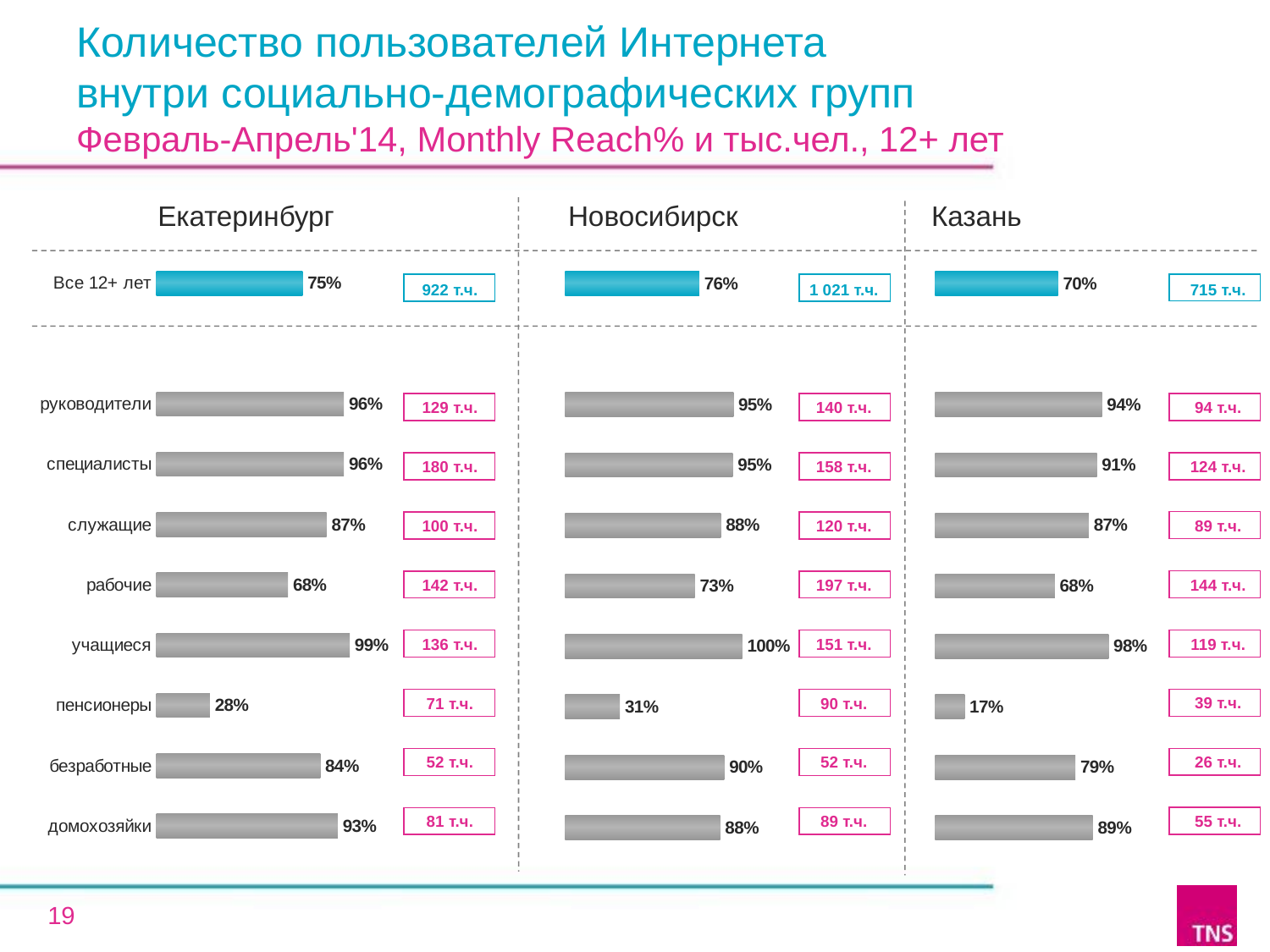

# Количество пользователей Интернета внутри социально-демографических групп Февраль-Апрель'14, Monthly Reach% и тыс.чел., 12+ лет
Екатеринбург
Новосибирск
Казань

### Chart

| Category | % |
|---|---|
| Все 12+ лет | 75.1 |
|  | None |
| руководители | 96.3 |
| специалисты | 96.3 |
| служащие | 87.4 |
| рабочие | 67.6 |
| учащиеся | 99.3 |
| пенсионеры | 27.5 |
| безработные | 84.2 |
| домохозяйки | 93.1 |

### Chart

| Category | % |
|---|---|
| Все 12+ лет | 75.8 |
|  | None |
| руководители | 95.1 |
| специалисты | 94.7 |
| служащие | 88.0 |
| рабочие | 73.3 |
| учащиеся | 100.0 |
| пенсионеры | 31.0 |
| безработные | 89.9 |
| домохозяйки | 87.6 |

### Chart

| Category | % |
|---|---|
| Все 12+ лет | 69.5 |
|  | None |
| руководители | 94.3 |
| специалисты | 91.4 |
| служащие | 86.8 |
| рабочие | 67.6 |
| учащиеся | 98.0 |
| пенсионеры | 16.7 |
| безработные | 79.3 |
| домохозяйки | 89.1 |
| 715 т.ч. |
| --- |
|  |
| 94 т.ч. |
| 124 т.ч. |
| 89 т.ч. |
| 144 т.ч. |
| 119 т.ч. |
| 39 т.ч. |
| 26 т.ч. |
| 55 т.ч. |
| 1 021 т.ч. |
| --- |
|  |
| 140 т.ч. |
| 158 т.ч. |
| 120 т.ч. |
| 197 т.ч. |
| 151 т.ч. |
| 90 т.ч. |
| 52 т.ч. |
| 89 т.ч. |
| 922 т.ч. |
| --- |
|  |
| 129 т.ч. |
| 180 т.ч. |
| 100 т.ч. |
| 142 т.ч. |
| 136 т.ч. |
| 71 т.ч. |
| 52 т.ч. |
| 81 т.ч. |

19